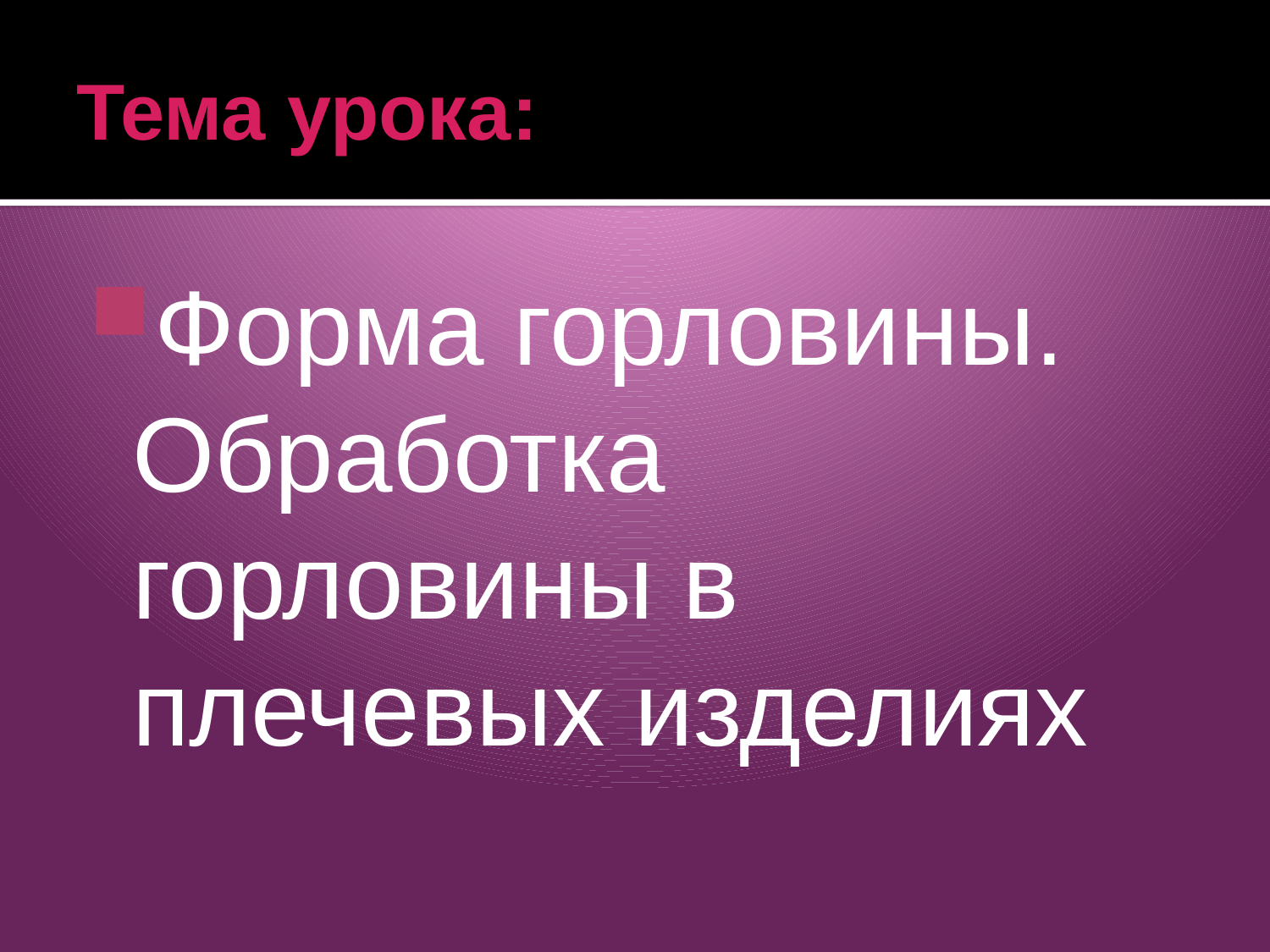

# Тема урока:
Форма горловины. Обработка горловины в плечевых изделиях